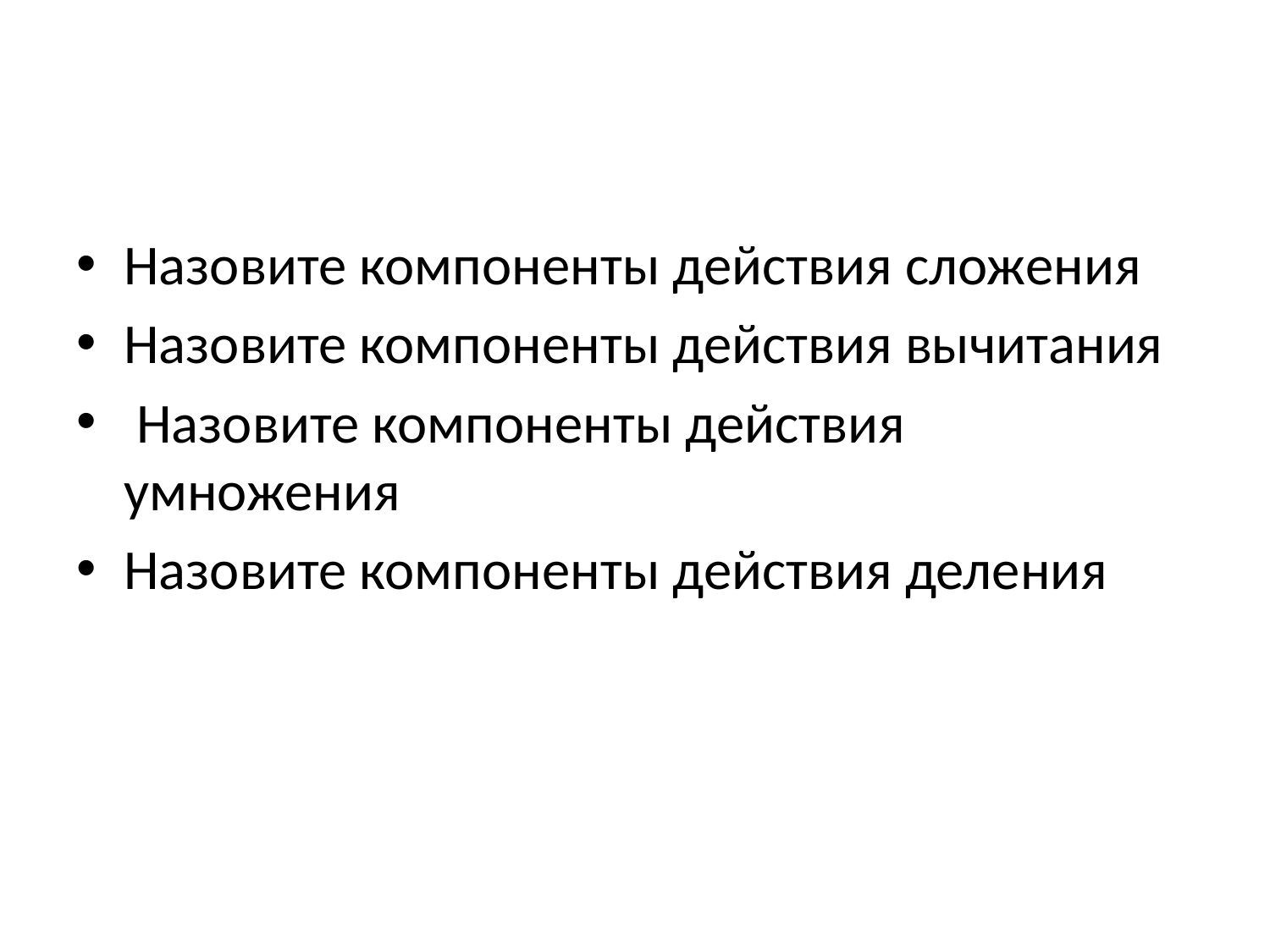

#
Назовите компоненты действия сложения
Назовите компоненты действия вычитания
 Назовите компоненты действия умножения
Назовите компоненты действия деления